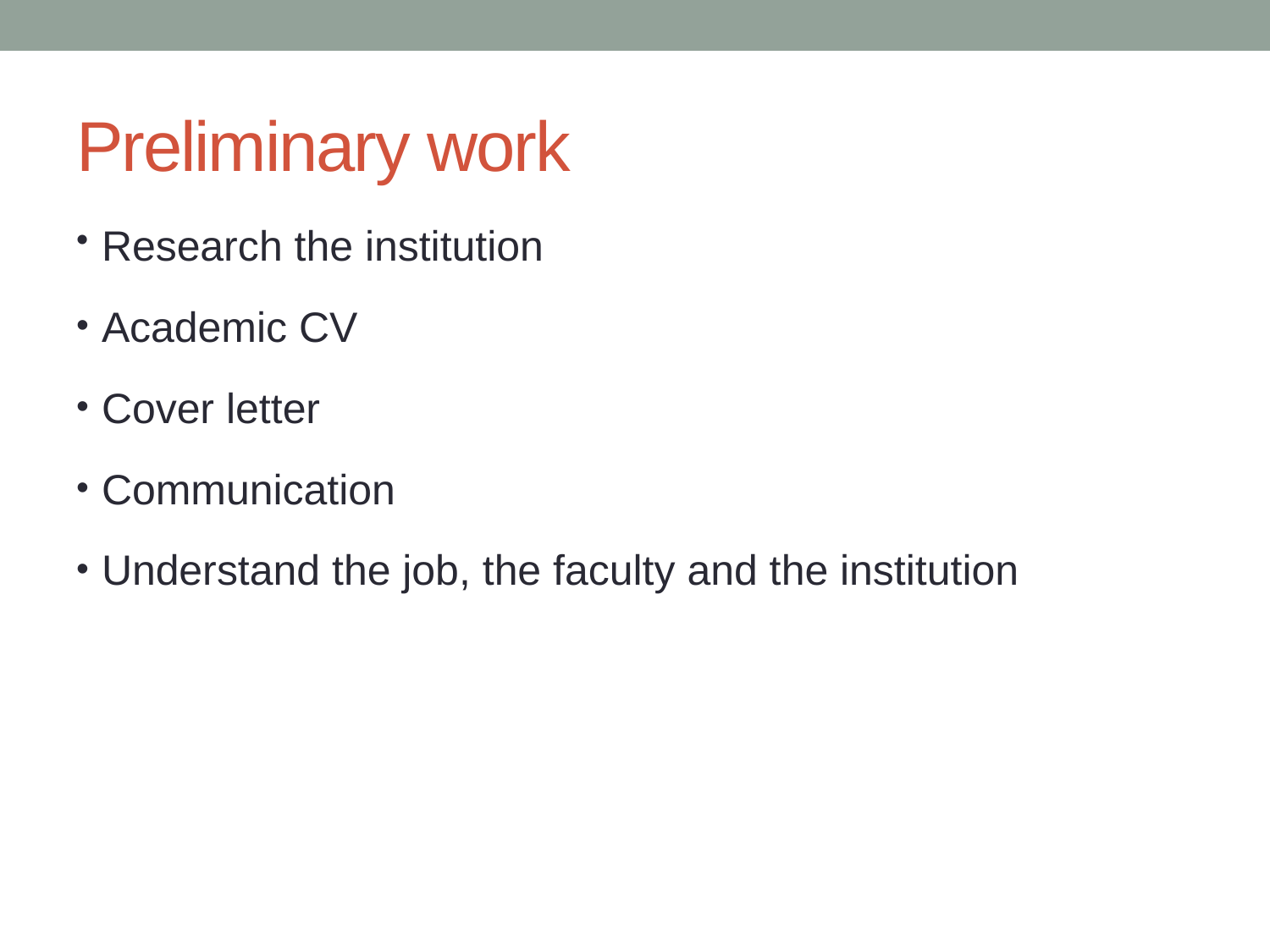

# Preliminary work
Research the institution

Academic CV

Cover letter

Communication

Understand the job, the faculty and the institution